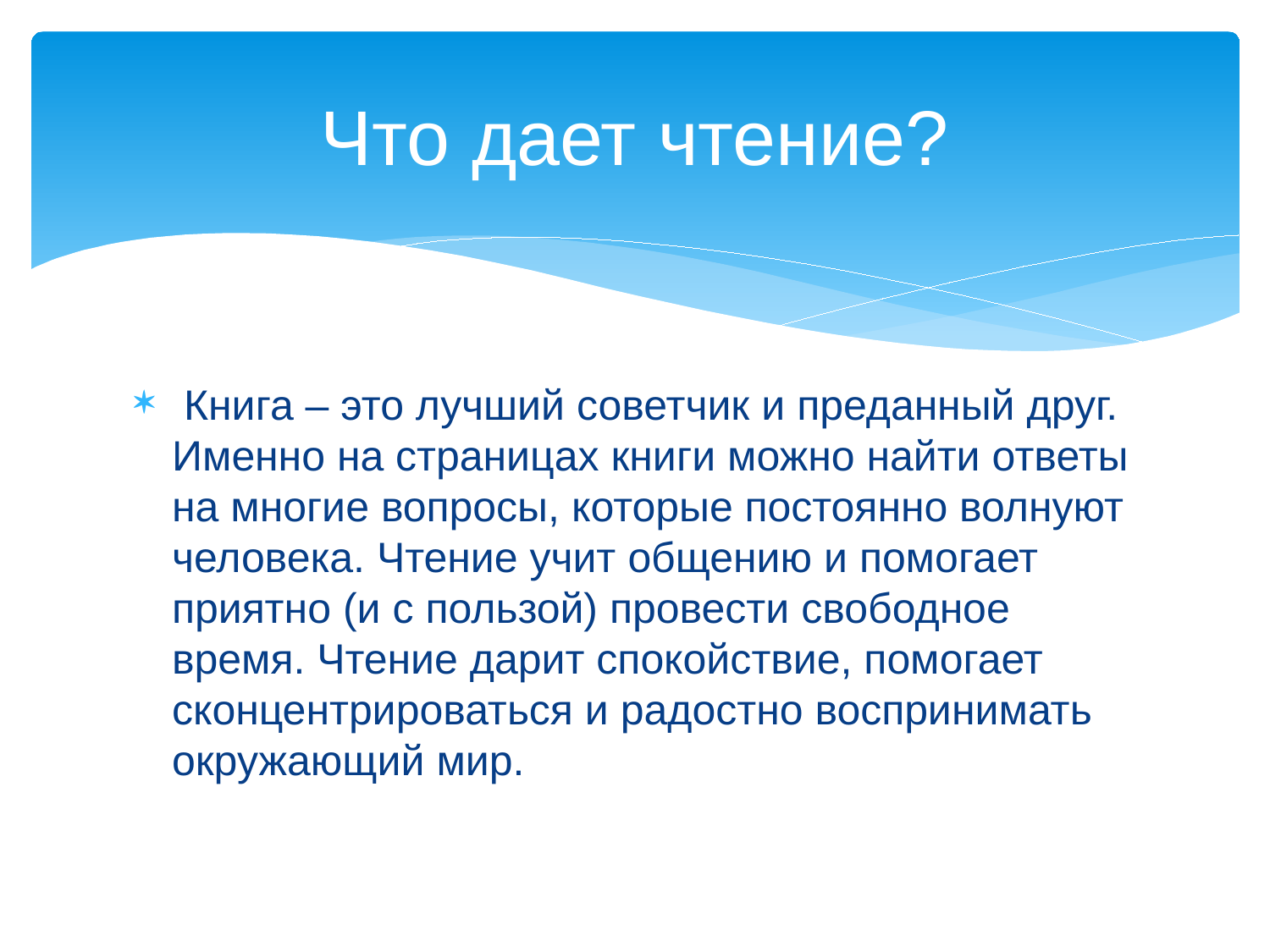

# Что дает чтение?
 Книга – это лучший советчик и преданный друг. Именно на страницах книги можно найти ответы на многие вопросы, которые постоянно волнуют человека. Чтение учит общению и помогает приятно (и с пользой) провести свободное время. Чтение дарит спокойствие, помогает сконцентрироваться и радостно воспринимать окружающий мир.